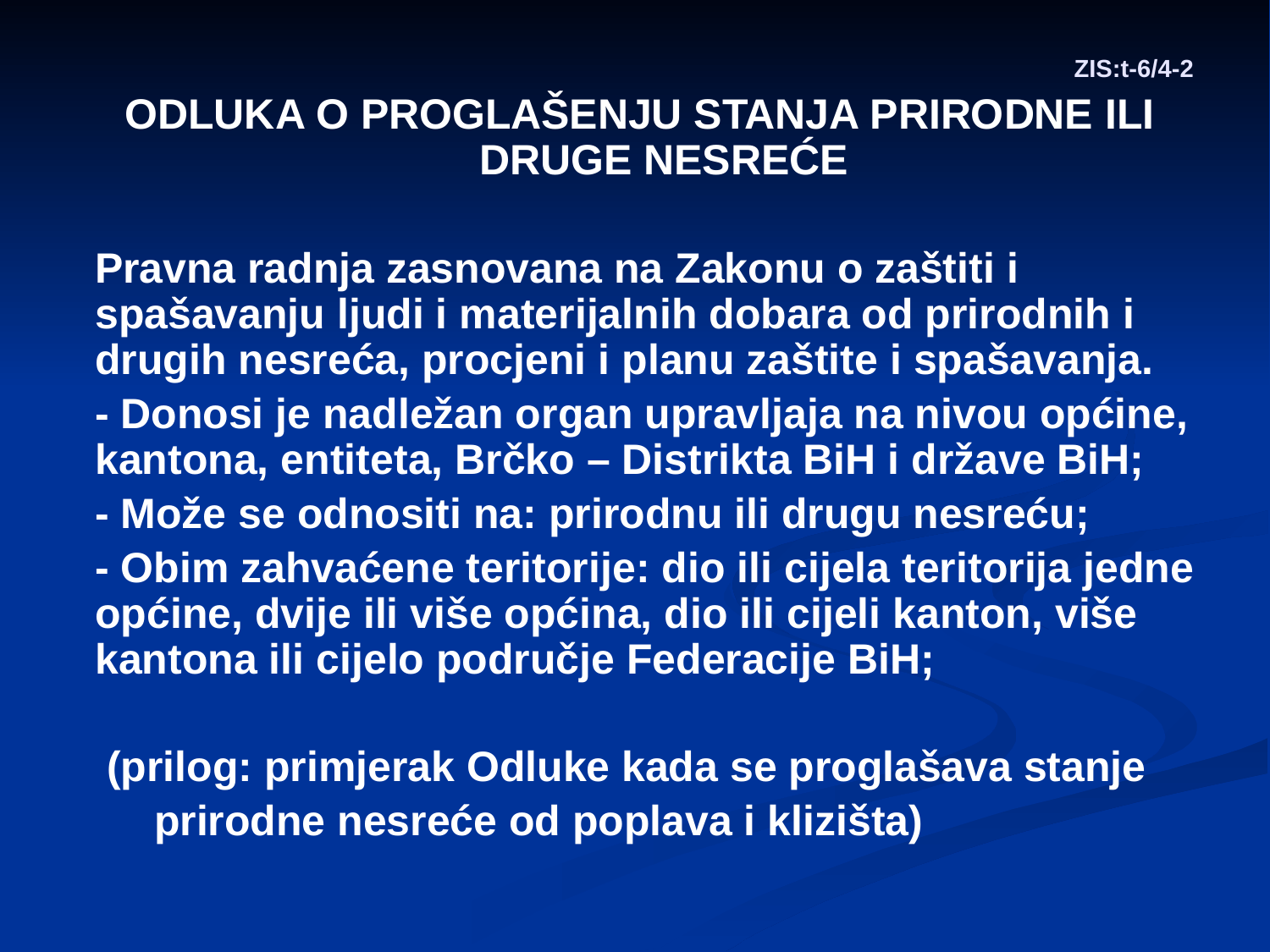

# ZIS:t-6/4-2
ODLUKA O PROGLAŠENJU STANJA PRIRODNE ILI DRUGE NESREĆE

    Pravna radnja zasnovana na Zakonu o zaštiti i spašavanju ljudi i materijalnih dobara od prirodnih i drugih nesreća, procjeni i planu zaštite i spašavanja.
    - Donosi je nadležan organ upravljaja na nivou općine, kantona, entiteta, Brčko – Distrikta BiH i države BiH;
    - Može se odnositi na: prirodnu ili drugu nesreću;
    - Obim zahvaćene teritorije: dio ili cijela teritorija jedne  općine, dvije ili više općina, dio ili cijeli kanton, više kantona ili cijelo područje Federacije BiH;

     (prilog: primjerak Odluke kada se proglašava stanje
         prirodne nesreće od poplava i klizišta)